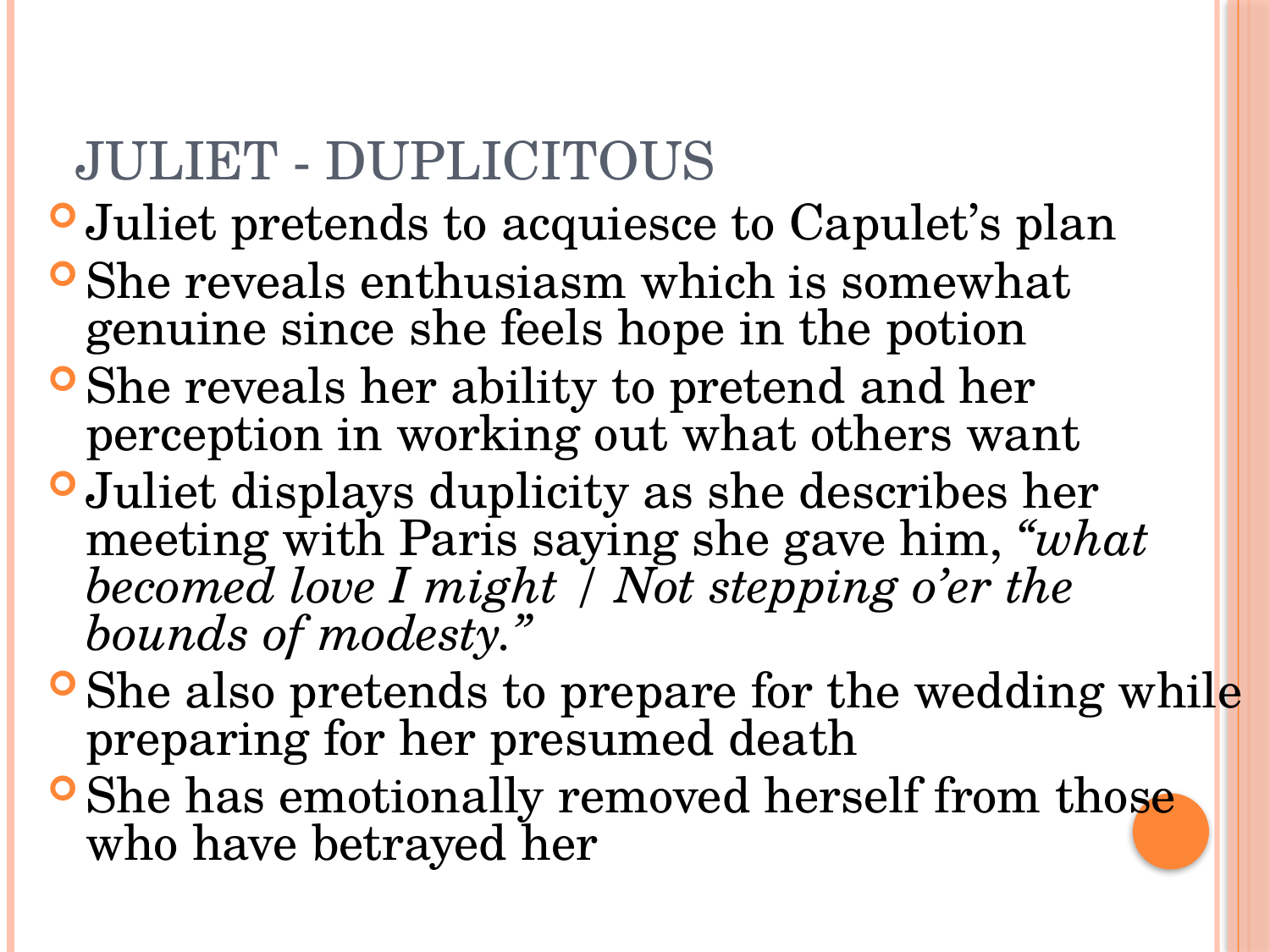

# Juliet - Duplicitous
Juliet pretends to acquiesce to Capulet’s plan
She reveals enthusiasm which is somewhat genuine since she feels hope in the potion
She reveals her ability to pretend and her perception in working out what others want
Juliet displays duplicity as she describes her meeting with Paris saying she gave him, “what becomed love I might / Not stepping o’er the bounds of modesty.”
She also pretends to prepare for the wedding while preparing for her presumed death
She has emotionally removed herself from those who have betrayed her